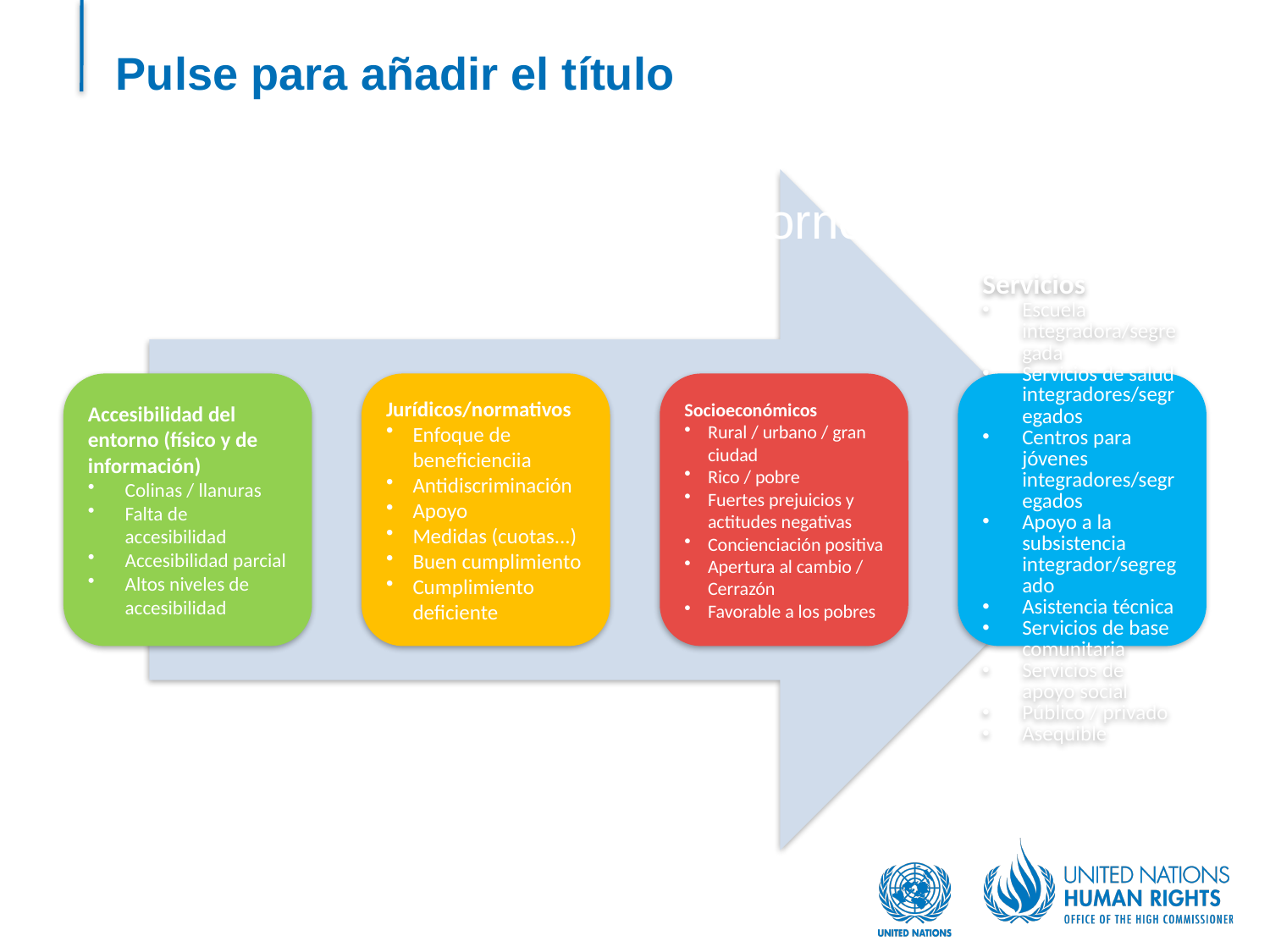

# Pulse para añadir el título
Accesibilidad del entorno (físico y de información)‏
Colinas / llanuras
Falta de accesibilidad
Accesibilidad parcial
Altos niveles de accesibilidad
Jurídicos/normativos
Enfoque de beneficienciia
Antidiscriminación
Apoyo
Medidas (cuotas...)‏
Buen cumplimiento
Cumplimiento deficiente
Socioeconómicos
Rural / urbano / gran ciudad
Rico / pobre
Fuertes prejuicios y actitudes negativas
Concienciación positiva
Apertura al cambio / Cerrazón
Favorable a los pobres
Servicios
Escuela integradora/segregada
Servicios de salud integradores/segregados
Centros para jóvenes integradores/segregados
Apoyo a la subsistencia integrador/segregado
Asistencia técnica
Servicios de base comunitaria
Público / privado
Asequible
Servicios de apoyo social
Factores del entorno‏